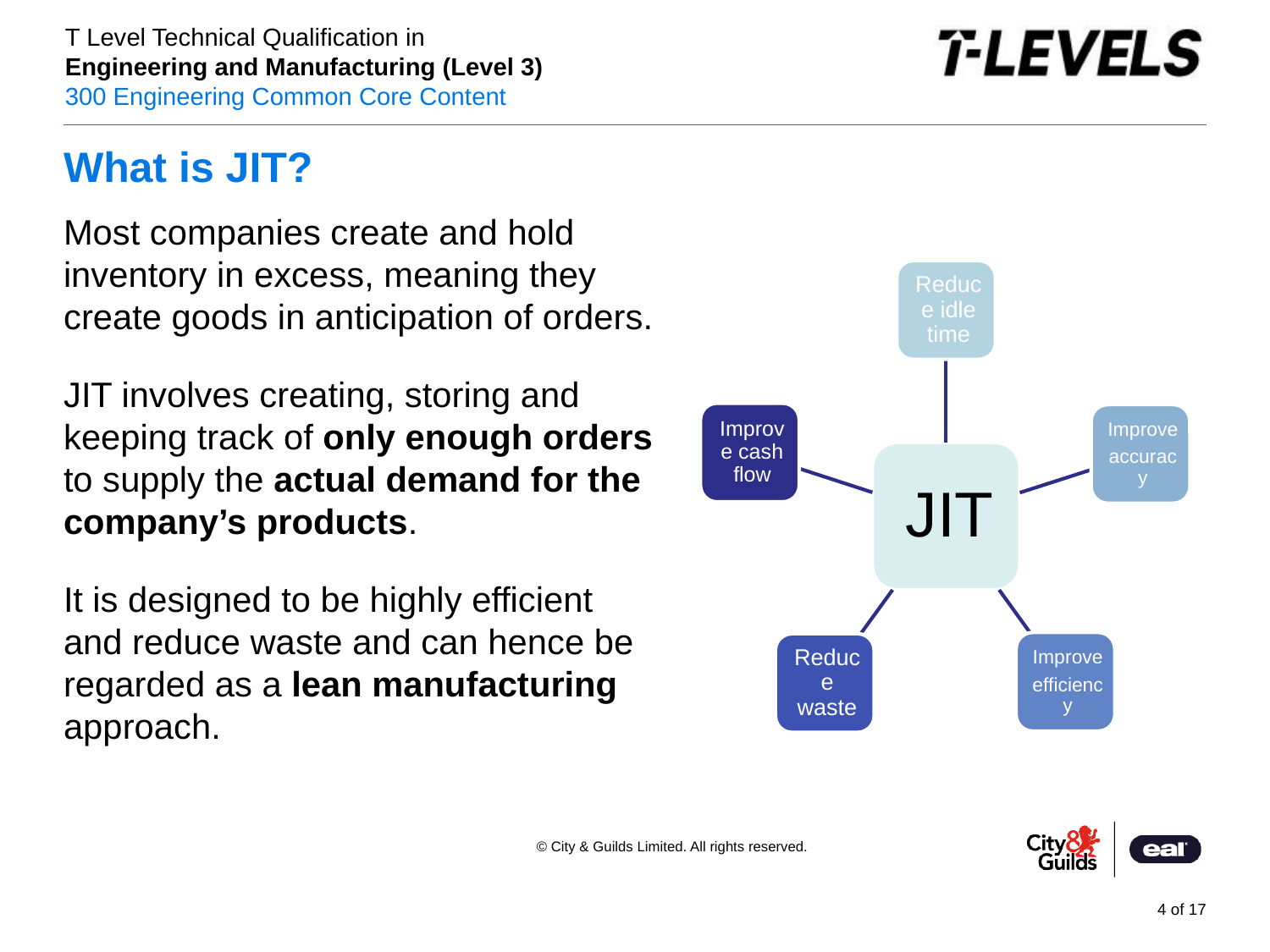

# What is JIT?
Most companies create and hold inventory in excess, meaning they create goods in anticipation of orders.
JIT involves creating, storing and keeping track of only enough orders to supply the actual demand for the company’s products.
It is designed to be highly efficient and reduce waste and can hence be regarded as a lean manufacturing approach.
JIT
Reduce idle time
Improve
accuracy
Improve
efficiency
Reduce waste
Improve cash flow